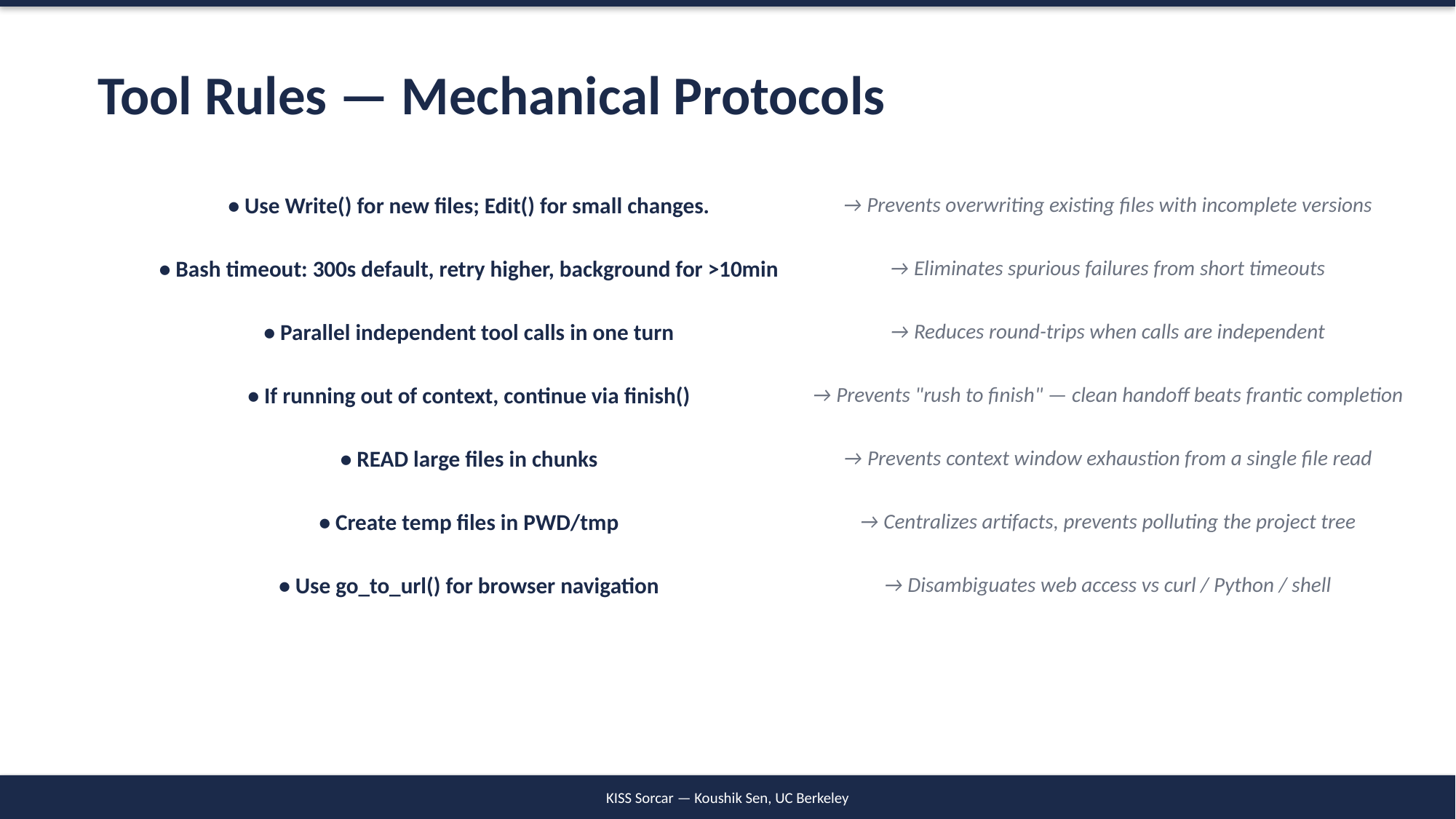

Tool Rules — Mechanical Protocols
• Use Write() for new files; Edit() for small changes.
→ Prevents overwriting existing files with incomplete versions
• Bash timeout: 300s default, retry higher, background for >10min
→ Eliminates spurious failures from short timeouts
• Parallel independent tool calls in one turn
→ Reduces round-trips when calls are independent
• If running out of context, continue via finish()
→ Prevents "rush to finish" — clean handoff beats frantic completion
• READ large files in chunks
→ Prevents context window exhaustion from a single file read
• Create temp files in PWD/tmp
→ Centralizes artifacts, prevents polluting the project tree
• Use go_to_url() for browser navigation
→ Disambiguates web access vs curl / Python / shell
KISS Sorcar — Koushik Sen, UC Berkeley